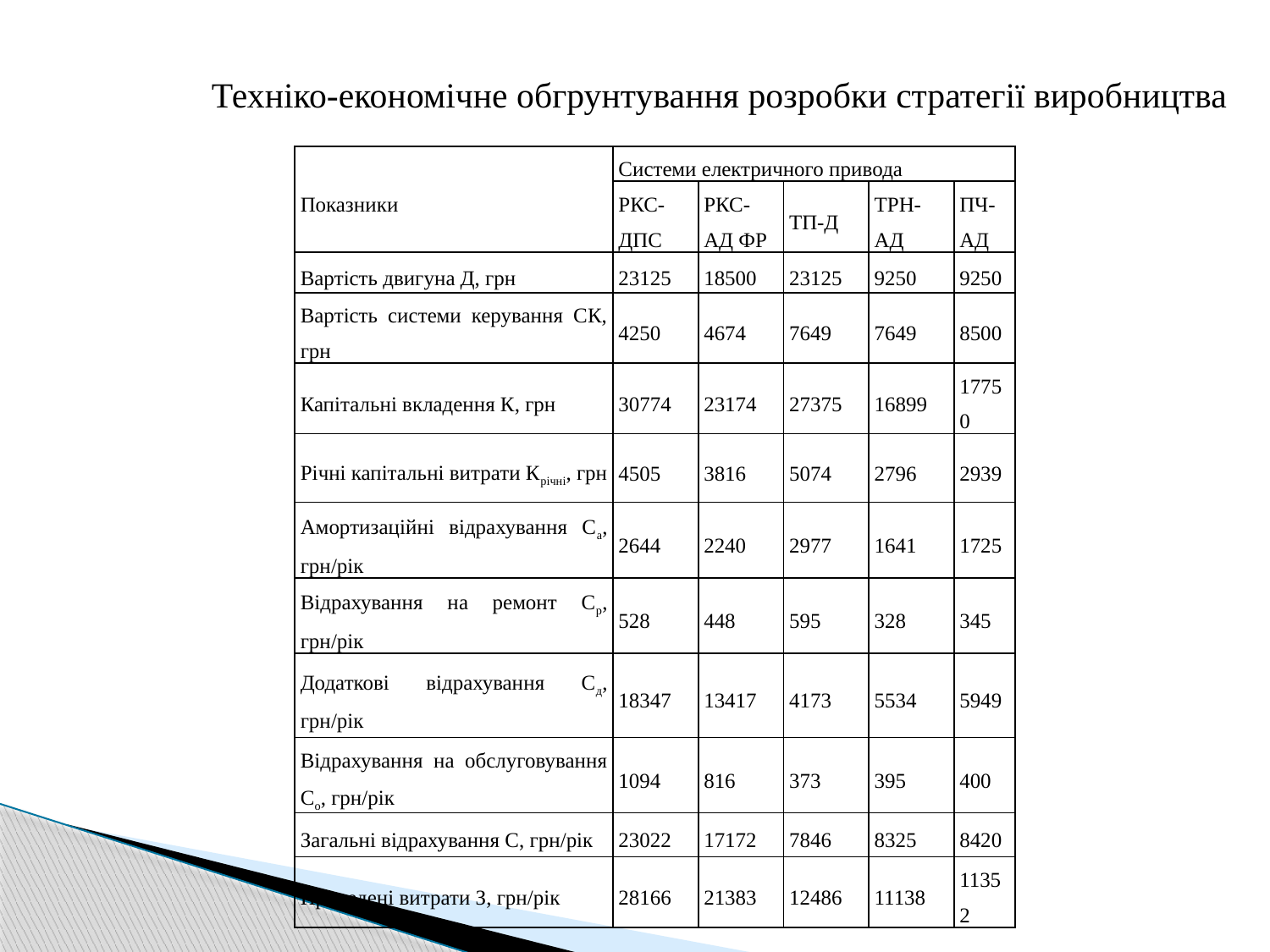

Техніко-економічне обгрунтування розробки стратегії виробництва
| Показники | Системи електричного привода |  |  |  |  |
| --- | --- | --- | --- | --- | --- |
|  | РКС-ДПС | РКС-АД ФР | ТП-Д | ТРН-АД | ПЧ-АД |
| Вартість двигуна Д, грн | 23125 | 18500 | 23125 | 9250 | 9250 |
| Вартість системи керування СК, грн | 4250 | 4674 | 7649 | 7649 | 8500 |
| Капітальні вкладення К, грн | 30774 | 23174 | 27375 | 16899 | 17750 |
| Річні капітальні витрати Крічні, грн | 4505 | 3816 | 5074 | 2796 | 2939 |
| Амортизаційні відрахування Са, грн/рік | 2644 | 2240 | 2977 | 1641 | 1725 |
| Відрахування на ремонт Ср, грн/рік | 528 | 448 | 595 | 328 | 345 |
| Додаткові відрахування Сд, грн/рік | 18347 | 13417 | 4173 | 5534 | 5949 |
| Відрахування на обслуговування Со, грн/рік | 1094 | 816 | 373 | 395 | 400 |
| Загальні відрахування С, грн/рік | 23022 | 17172 | 7846 | 8325 | 8420 |
| Приведені витрати З, грн/рік | 28166 | 21383 | 12486 | 11138 | 11352 |